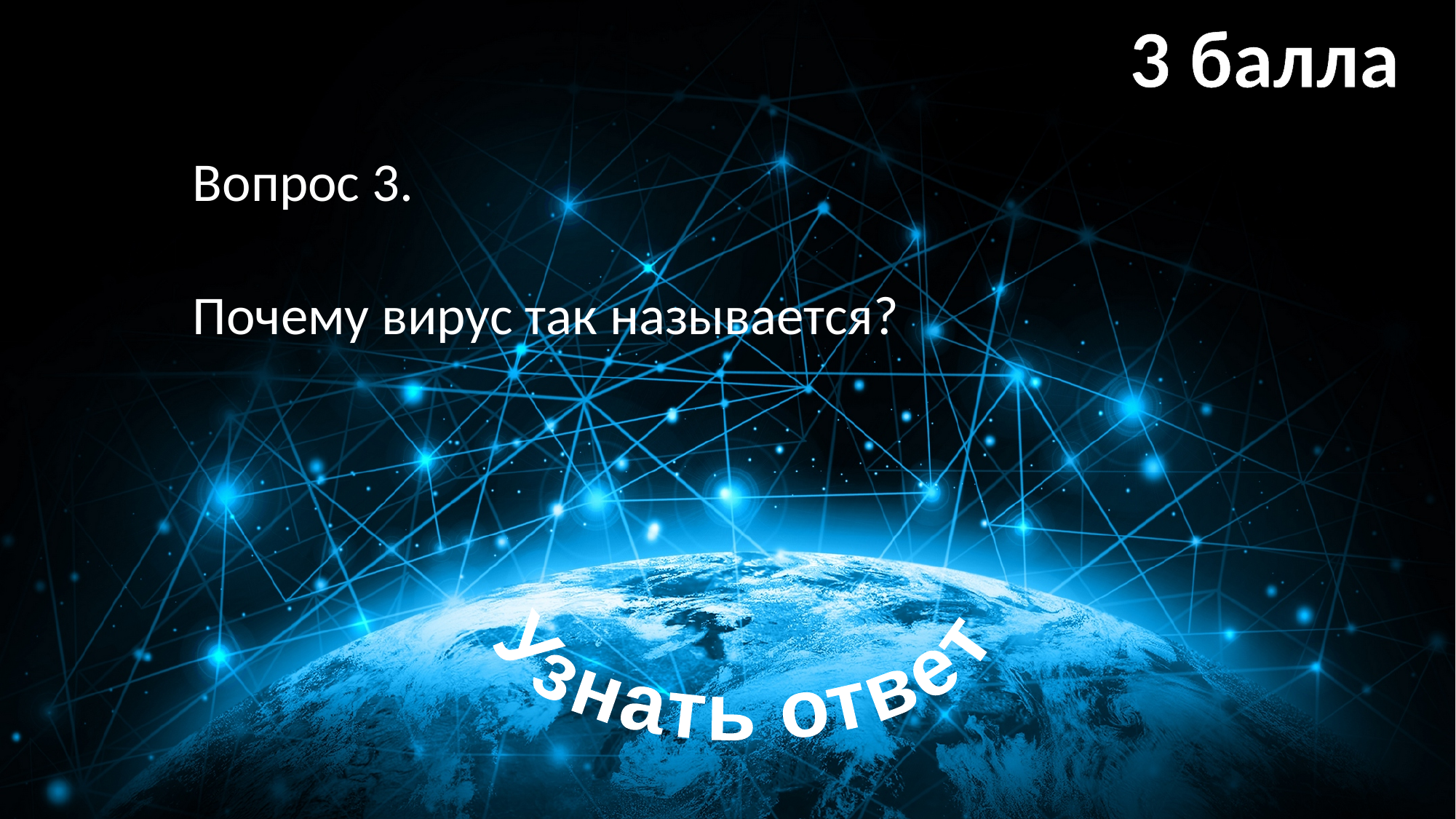

3 балла
Вопрос 3.
Почему вирус так называется?
Узнать ответ